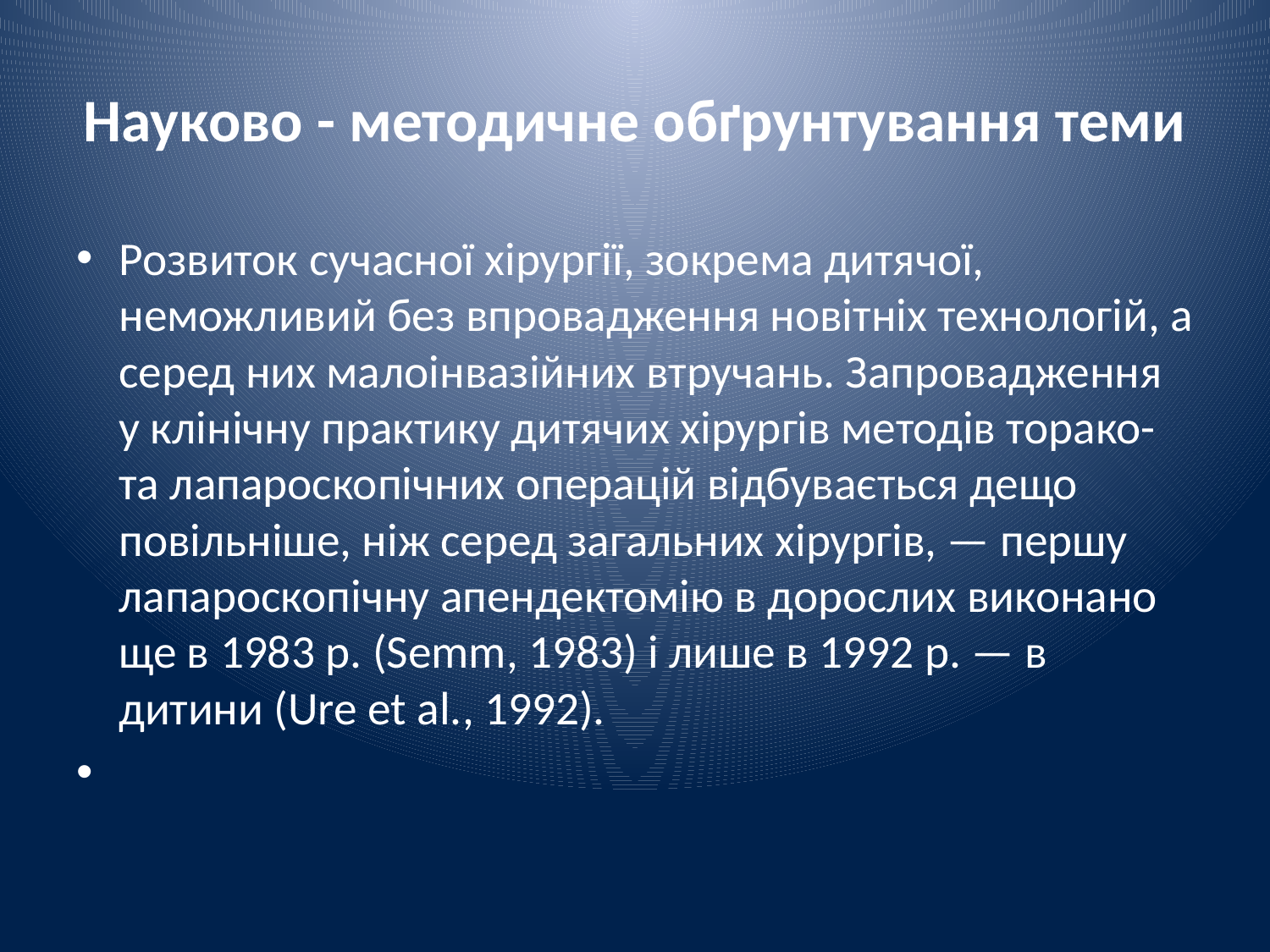

# Науково - методичне обґрунтування теми
Розвиток сучасної хірургії, зокрема дитячої, неможливий без впровадження новітніх технологій, а серед них малоінвазійних втручань. Запровадження у клінічну практику дитячих хірургів методів торако- та лапароскопічних операцій відбувається дещо повільніше, ніж серед загальних хірургів, — першу лапароскопічну апендектомію в дорослих виконано ще в 1983 р. (Semm, 1983) і лише в 1992 р. — в дитини (Ure et al., 1992).